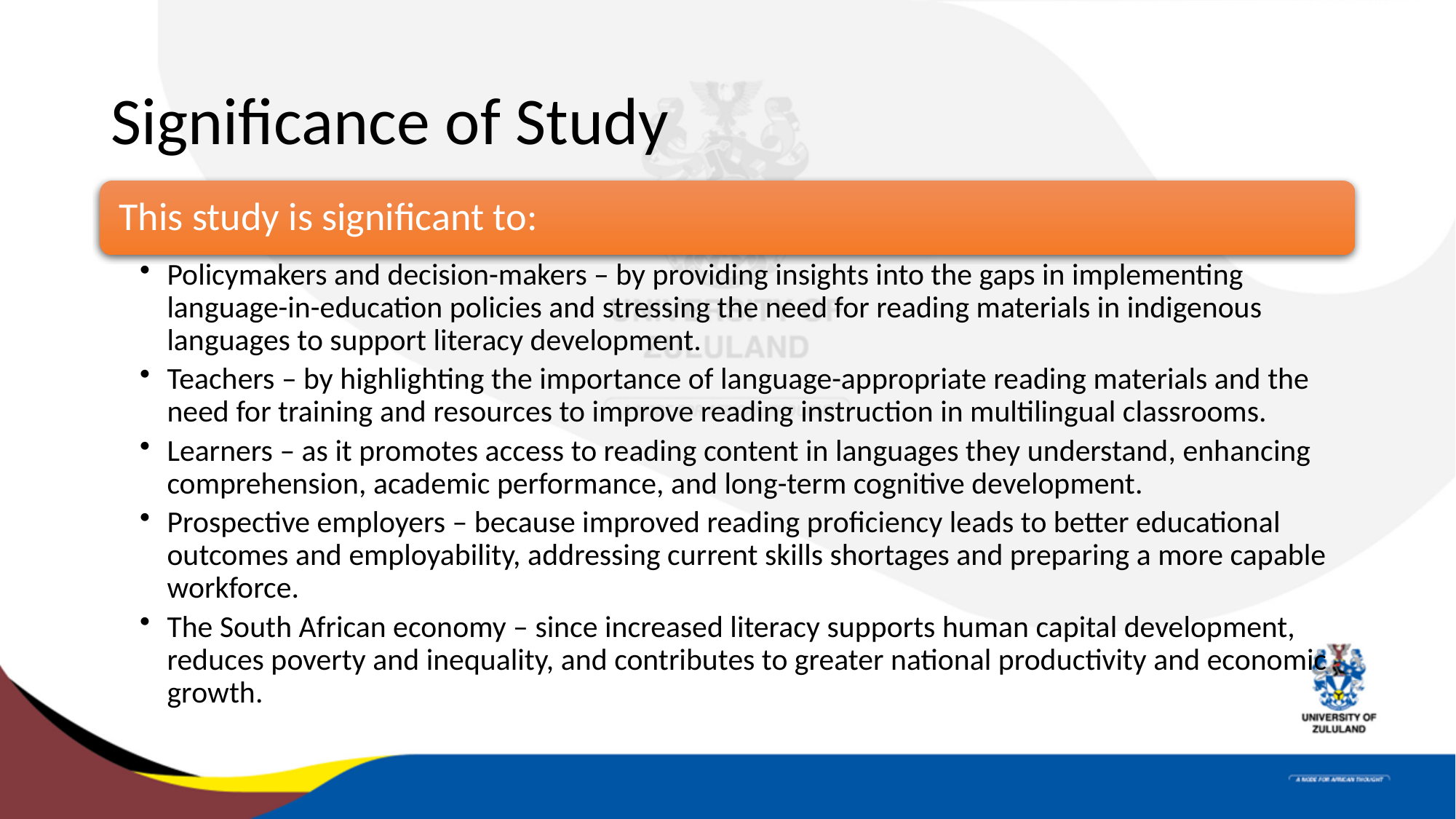

# Significance of Study
This study is significant to:
Policymakers and decision-makers – by providing insights into the gaps in implementing language-in-education policies and stressing the need for reading materials in indigenous languages to support literacy development.
Teachers – by highlighting the importance of language-appropriate reading materials and the need for training and resources to improve reading instruction in multilingual classrooms.
Learners – as it promotes access to reading content in languages they understand, enhancing comprehension, academic performance, and long-term cognitive development.
Prospective employers – because improved reading proficiency leads to better educational outcomes and employability, addressing current skills shortages and preparing a more capable workforce.
The South African economy – since increased literacy supports human capital development, reduces poverty and inequality, and contributes to greater national productivity and economic growth.